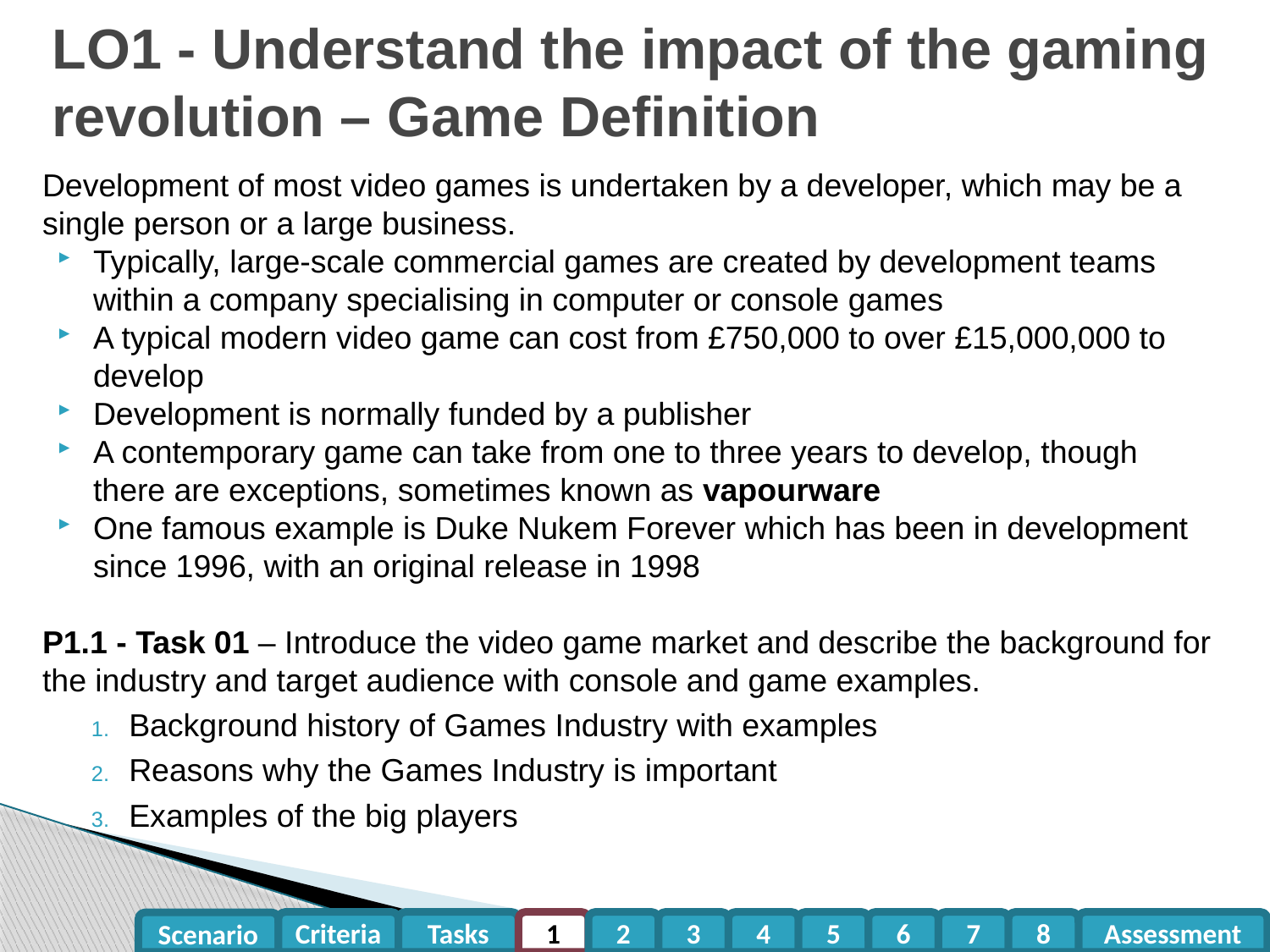

# LO1 - Understand the impact of the gaming revolution – Game Definition
Development of most video games is undertaken by a developer, which may be a single person or a large business.
Typically, large-scale commercial games are created by development teams within a company specialising in computer or console games
A typical modern video game can cost from £750,000 to over £15,000,000 to develop
Development is normally funded by a publisher
A contemporary game can take from one to three years to develop, though there are exceptions, sometimes known as vapourware
One famous example is Duke Nukem Forever which has been in development since 1996, with an original release in 1998

P1.1 - Task 01 – Introduce the video game market and describe the background for the industry and target audience with console and game examples.
Background history of Games Industry with examples
Reasons why the Games Industry is important
Examples of the big players
Criteria
Tasks
1
2
3
4
5
6
7
8
Assessment
Scenario